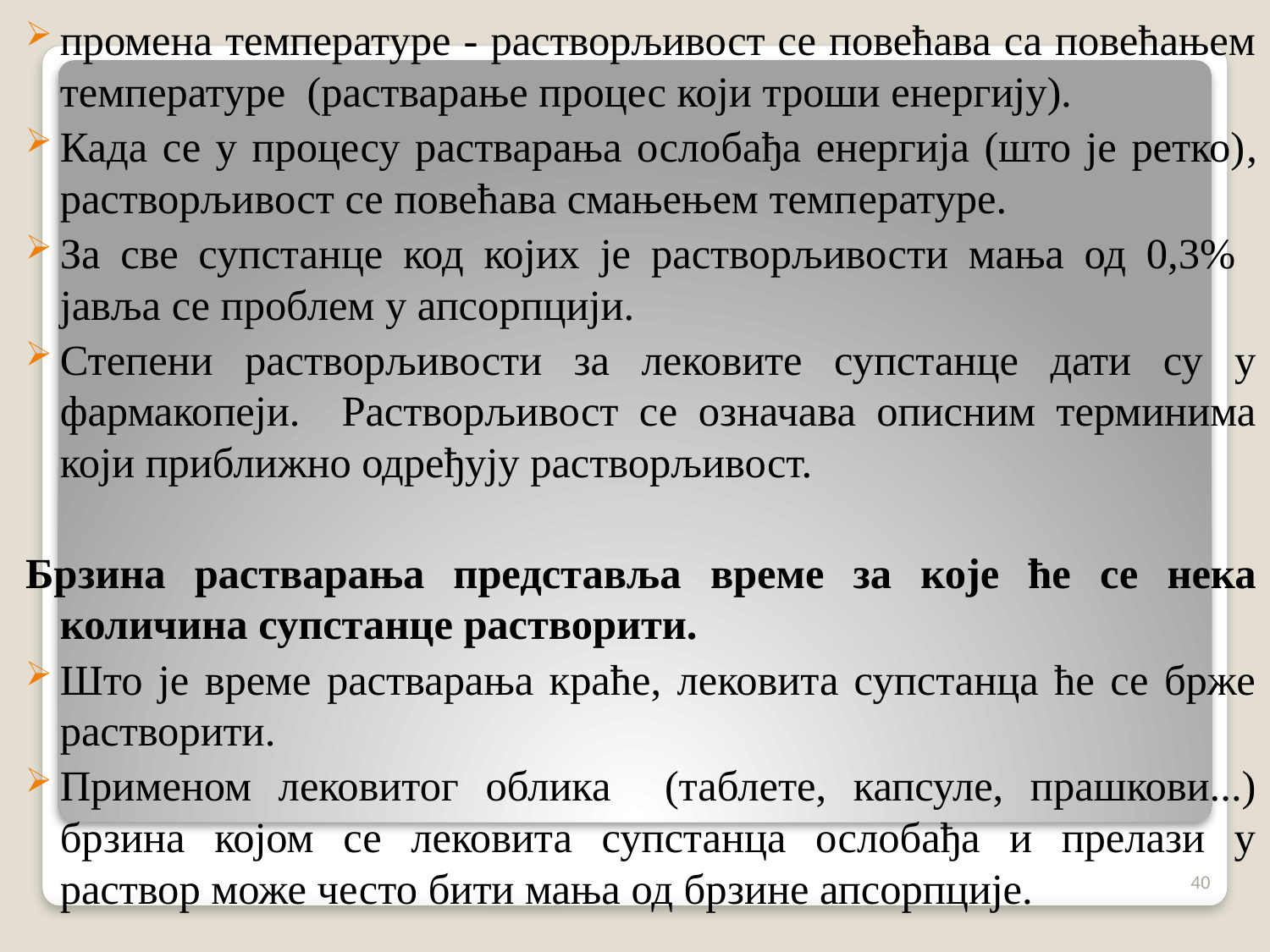

промена температуре - растворљивост се повећава са повећањем температуре  (растварање процес који троши енергију).
Када се у процесу растварања ослобађа енергија (што је ретко), растворљивост се повећава смањењем темпeратуре.
За све супстанце код којих је растворљивости мања од 0,3%  јавља се проблем у апсорпцији.
Степени растворљивости за лековите супстанце дати су у фармакопеји.  Растворљивост се означава описним терминима који приближно одређују растворљивост.

Брзина растварања представља време за које ће се нека количина супстанце растворити.
Што је време растварања краће, лековита супстанца ће се брже растворити.
Применом лековитог облика  (таблете, капсуле, прашкови...) брзина којом се лековита супстанца ослобађа и прелази у раствор може често бити мања од брзине апсорпције.
40